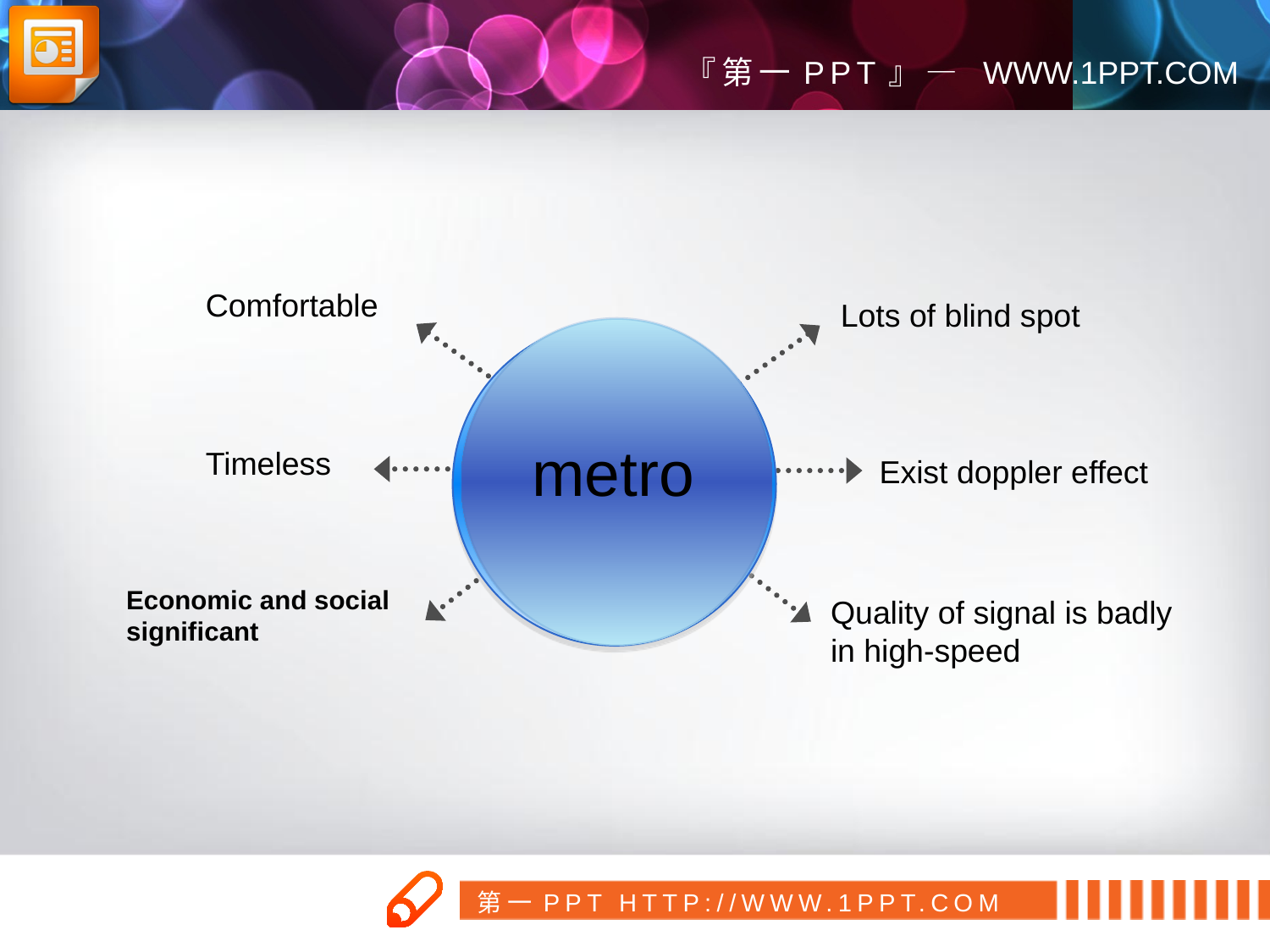

Comfortable
Lots of blind spot

metro
Timeless
 Exist doppler effect
Economic and social  significant
Quality of signal is badly in high-speed